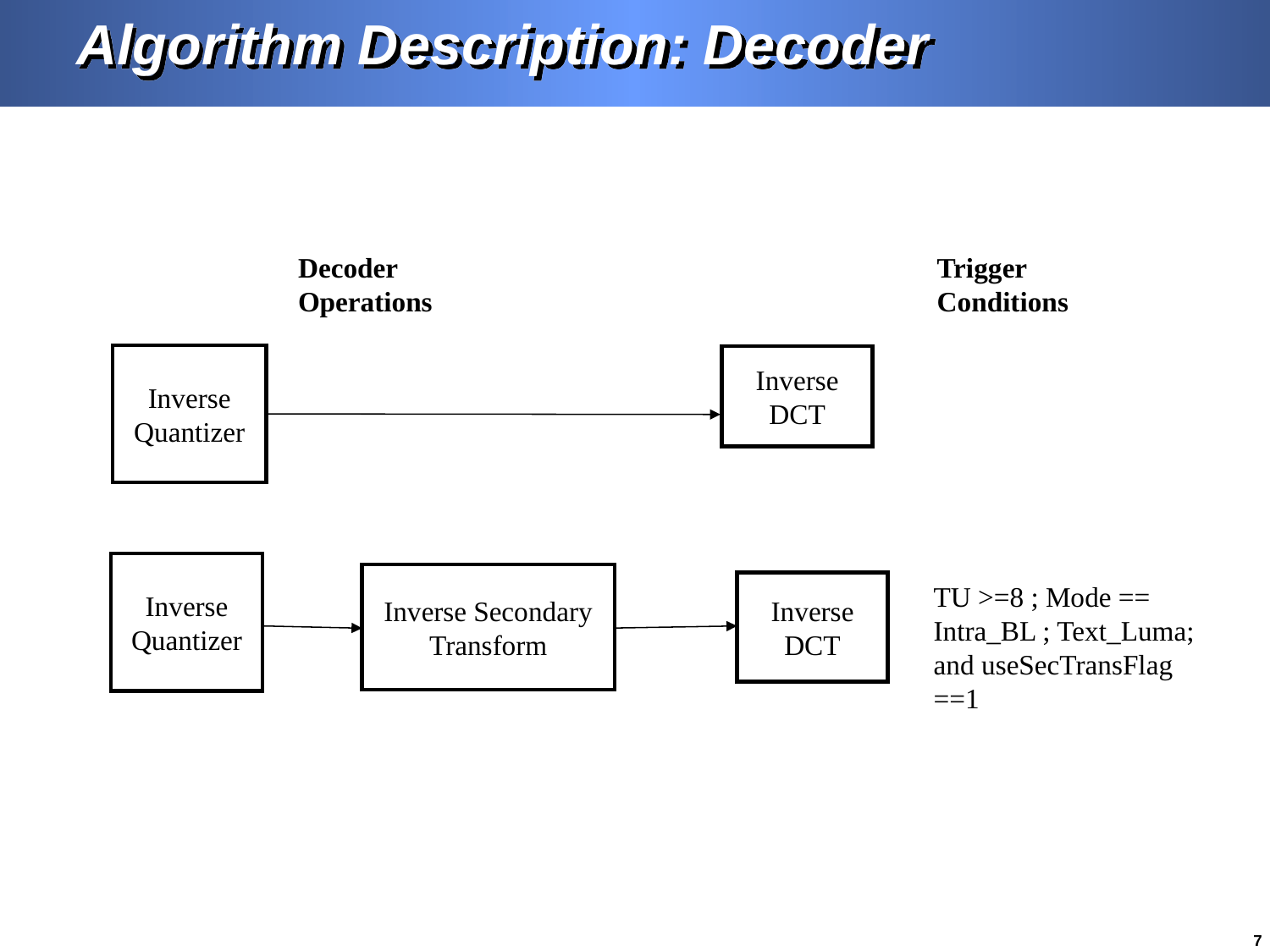

# Algorithm Description: Decoder

Decoder Operations
Trigger Conditions
Inverse Quantizer
Inverse DCT
Inverse Quantizer
Inverse Secondary Transform
Inverse DCT
TU >=8 ; Mode == Intra_BL ; Text_Luma;
and useSecTransFlag ==1
7